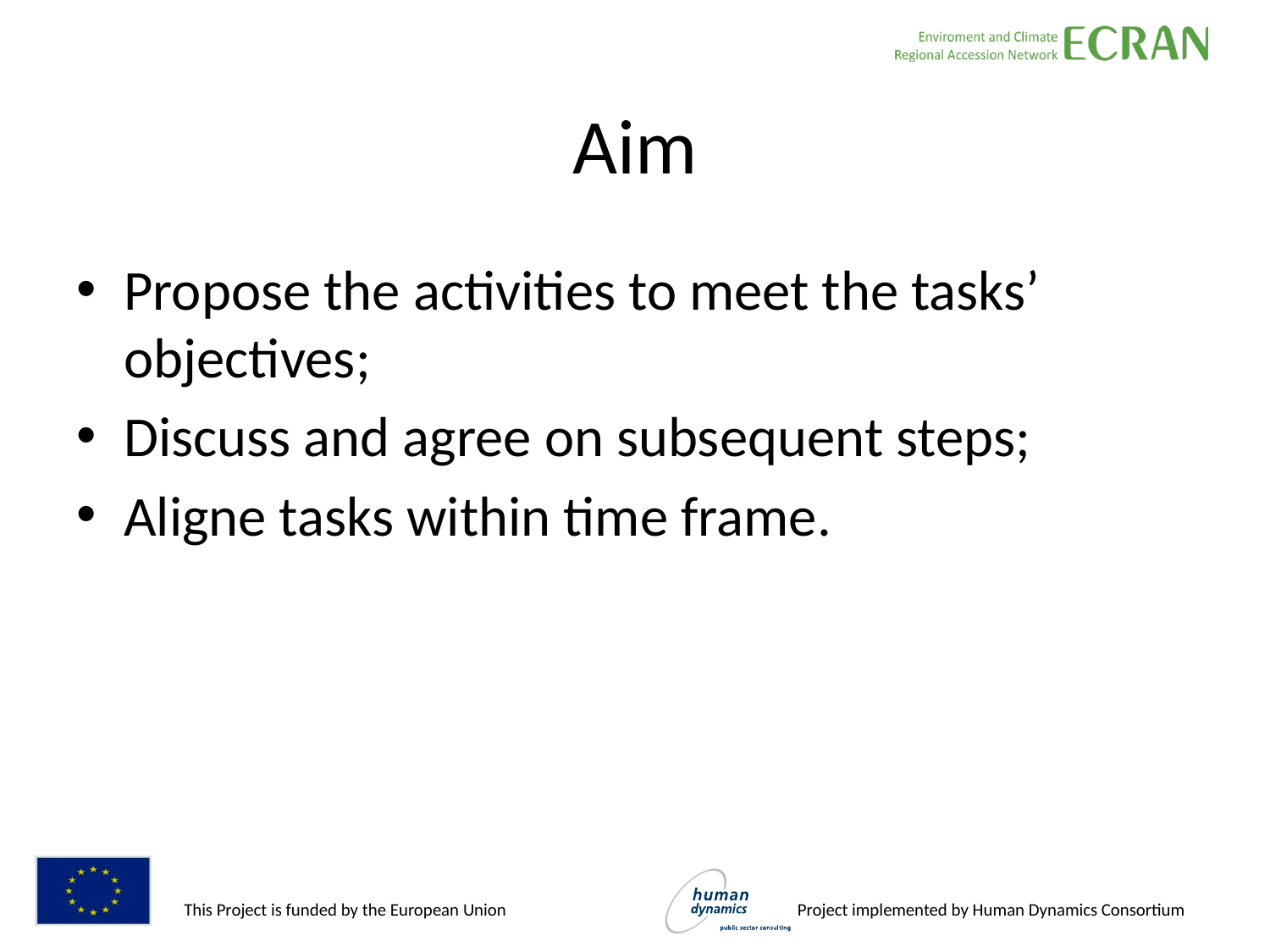

# Aim
Propose the activities to meet the tasks’ objectives;
Discuss and agree on subsequent steps;
Aligne tasks within time frame.